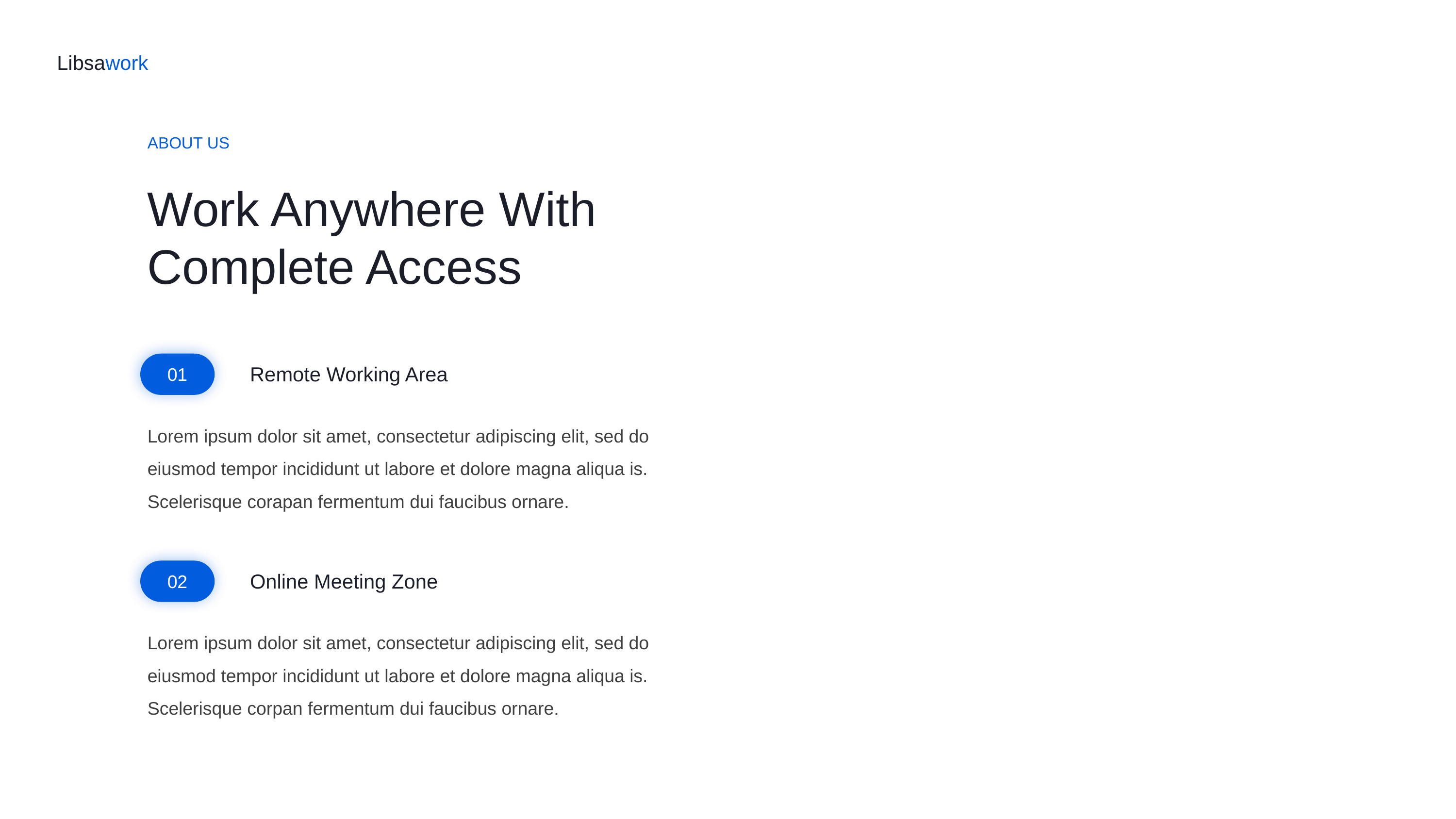

Libsawork

ABOUT US
Work Anywhere With Complete Access

Remote Working Area
01
Lorem ipsum dolor sit amet, consectetur adipiscing elit, sed do eiusmod tempor incididunt ut labore et dolore magna aliqua is. Scelerisque corapan fermentum dui faucibus ornare.

Online Meeting Zone
02
Lorem ipsum dolor sit amet, consectetur adipiscing elit, sed do eiusmod tempor incididunt ut labore et dolore magna aliqua is. Scelerisque corpan fermentum dui faucibus ornare.